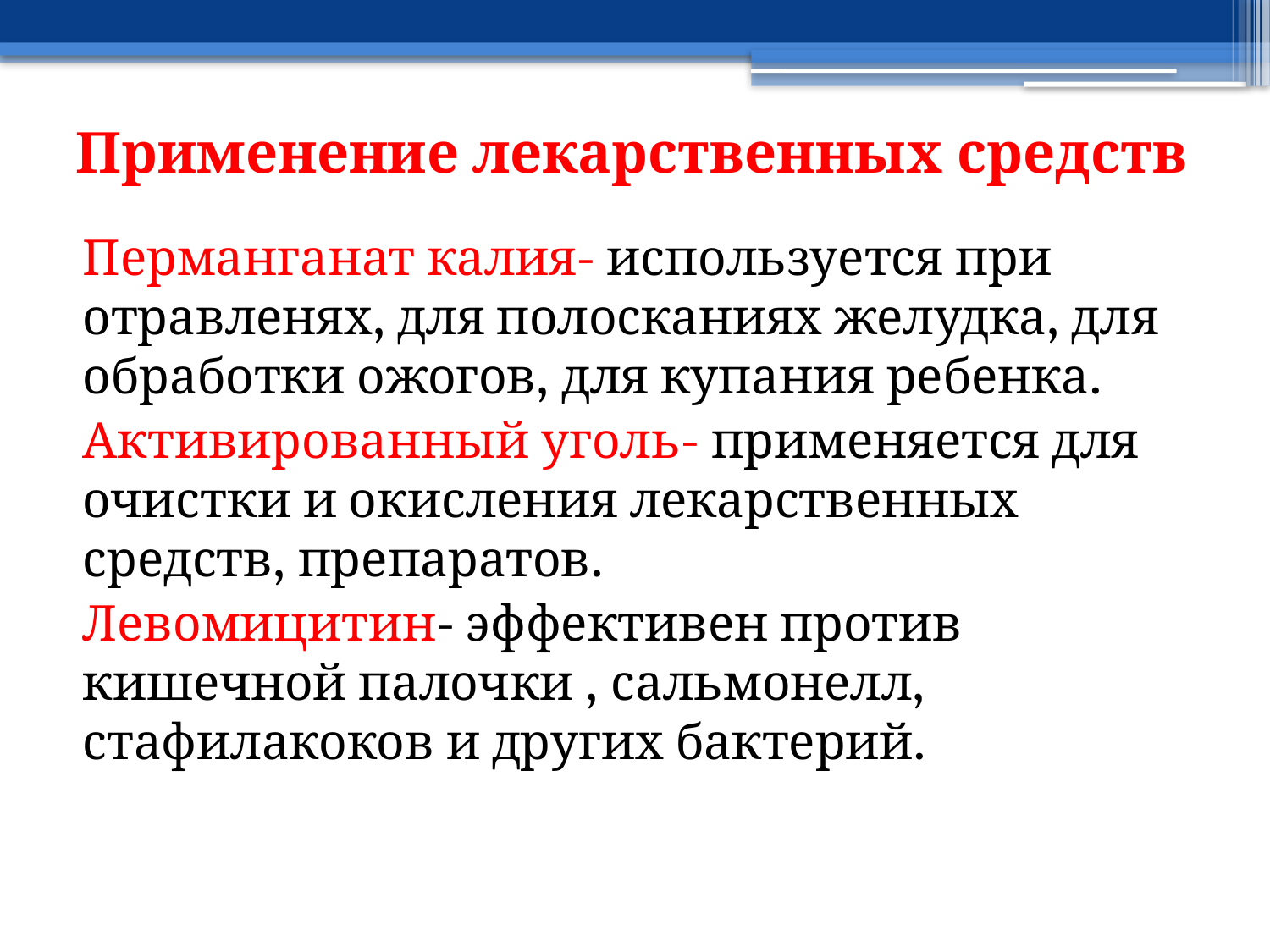

# Применение лекарственных средств
Перманганат калия- используется при отравленях, для полосканиях желудка, для обработки ожогов, для купания ребенка.
Активированный уголь- применяется для очистки и окисления лекарственных средств, препаратов.
Левомицитин- эффективен против кишечной палочки , сальмонелл, стафилакоков и других бактерий.